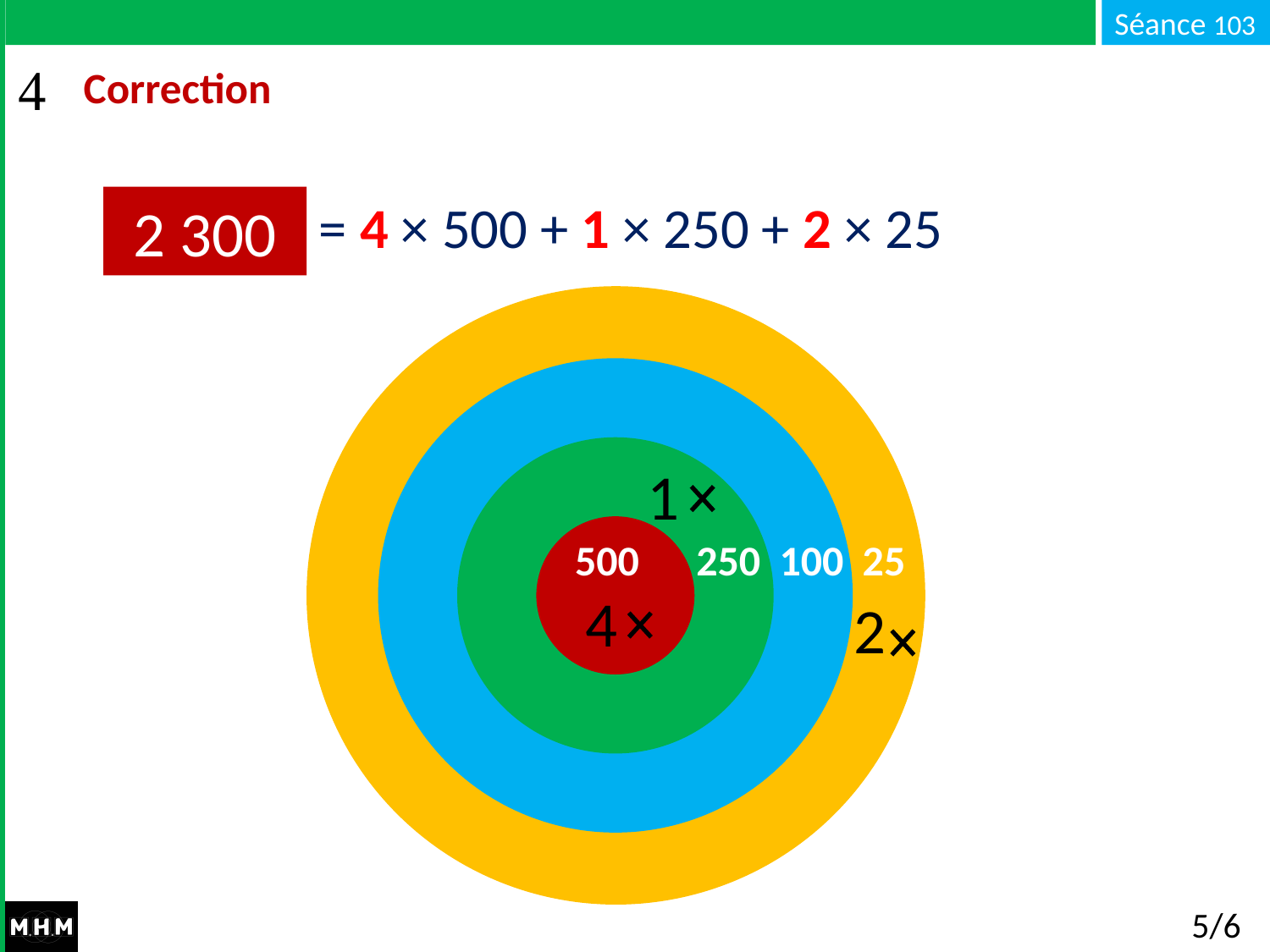

# Correction
= 4 × 500 + 1 × 250 + 2 × 25
2 300

 500      250  100  25
1

4

2

5/6